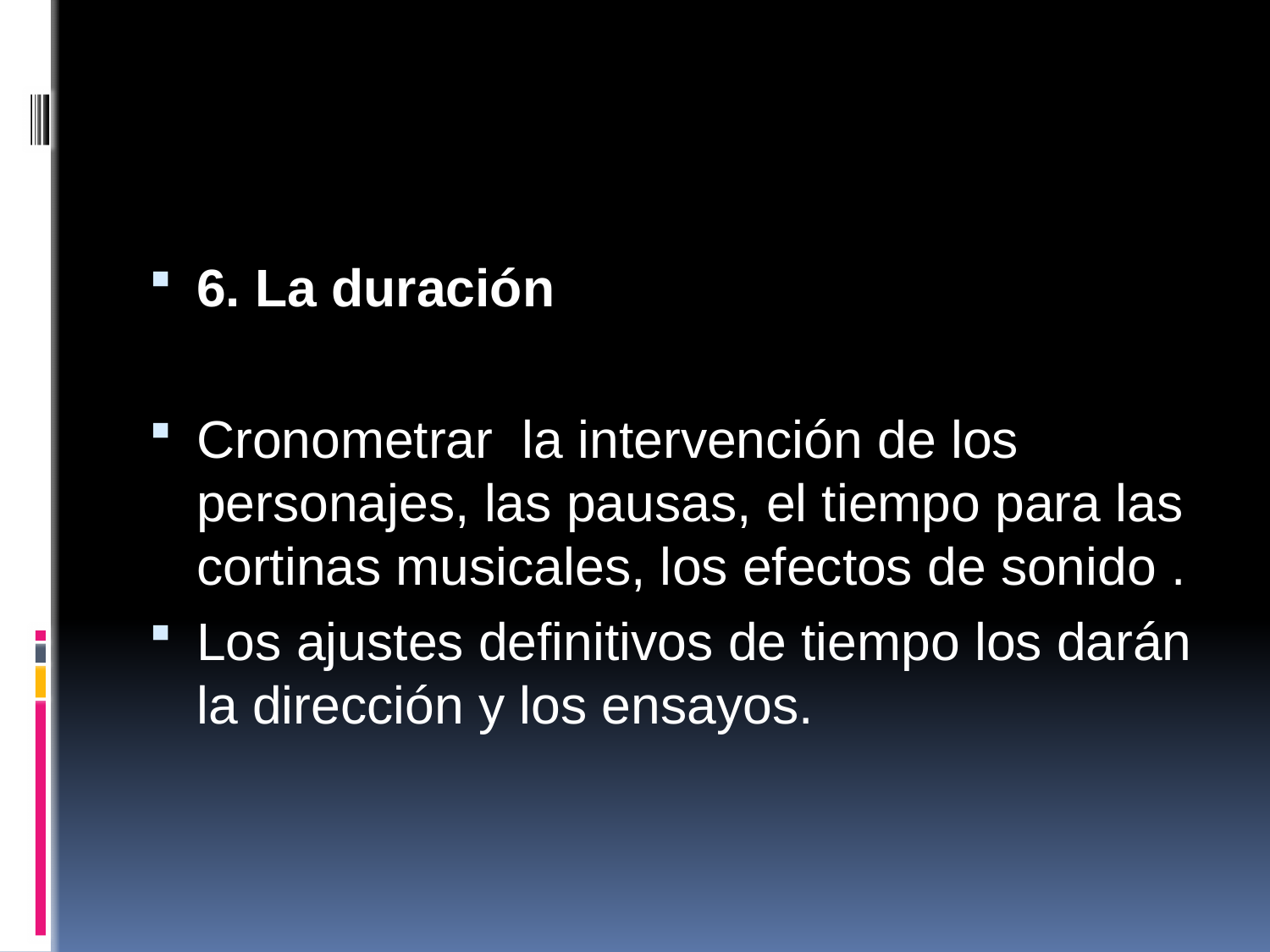

#
6. La duración

Cronometrar  la intervención de los personajes, las pausas, el tiempo para las cortinas musicales, los efectos de sonido .
Los ajustes definitivos de tiempo los darán la dirección y los ensayos.